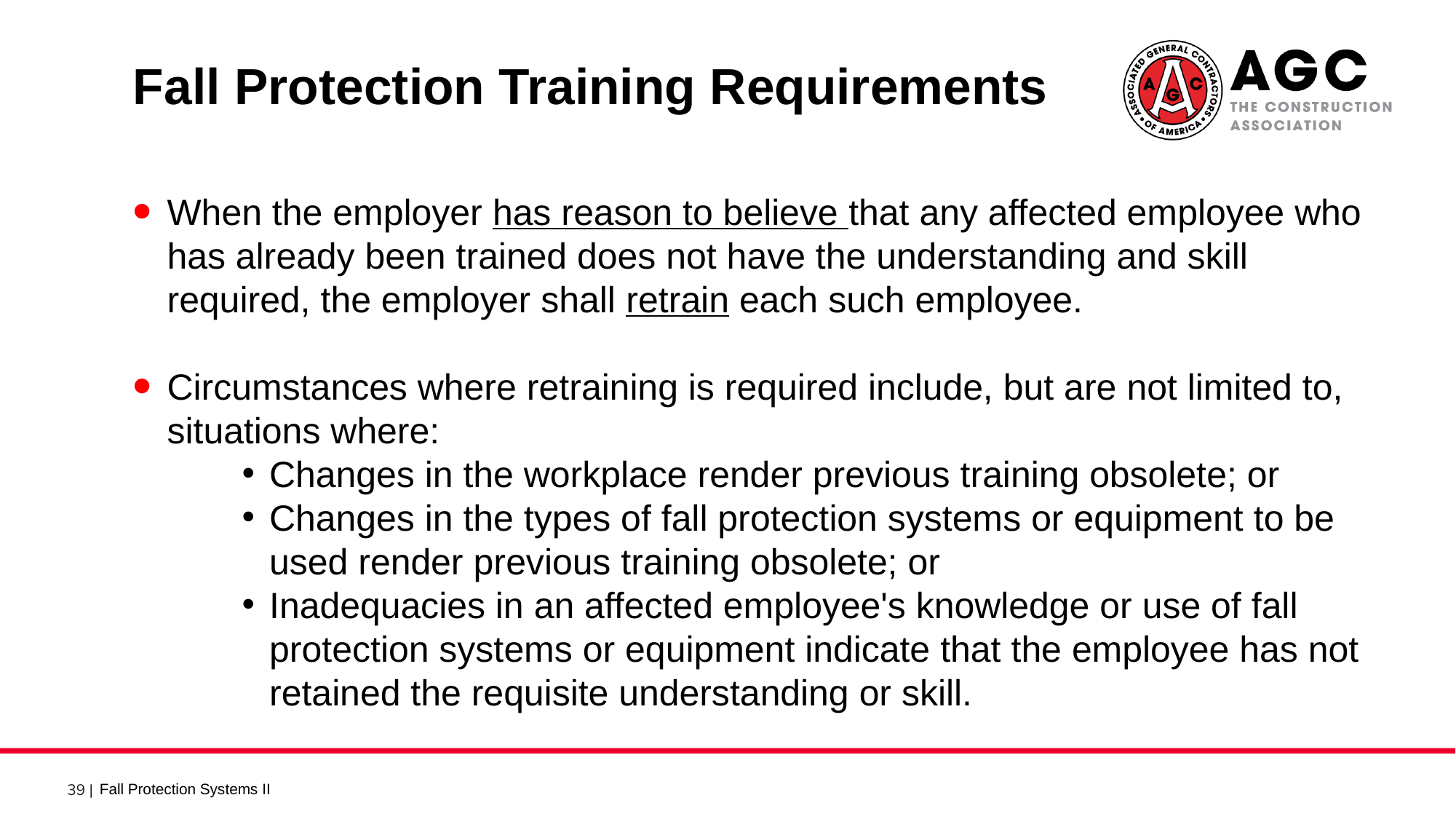

Fall Protection Training Requirements 6
When the employer has reason to believe that any affected employee who has already been trained does not have the understanding and skill required, the employer shall retrain each such employee.

Circumstances where retraining is required include, but are not limited to, situations where:
Changes in the workplace render previous training obsolete; or
Changes in the types of fall protection systems or equipment to be used render previous training obsolete; or
Inadequacies in an affected employee's knowledge or use of fall protection systems or equipment indicate that the employee has not retained the requisite understanding or skill.
Fall Protection Systems II